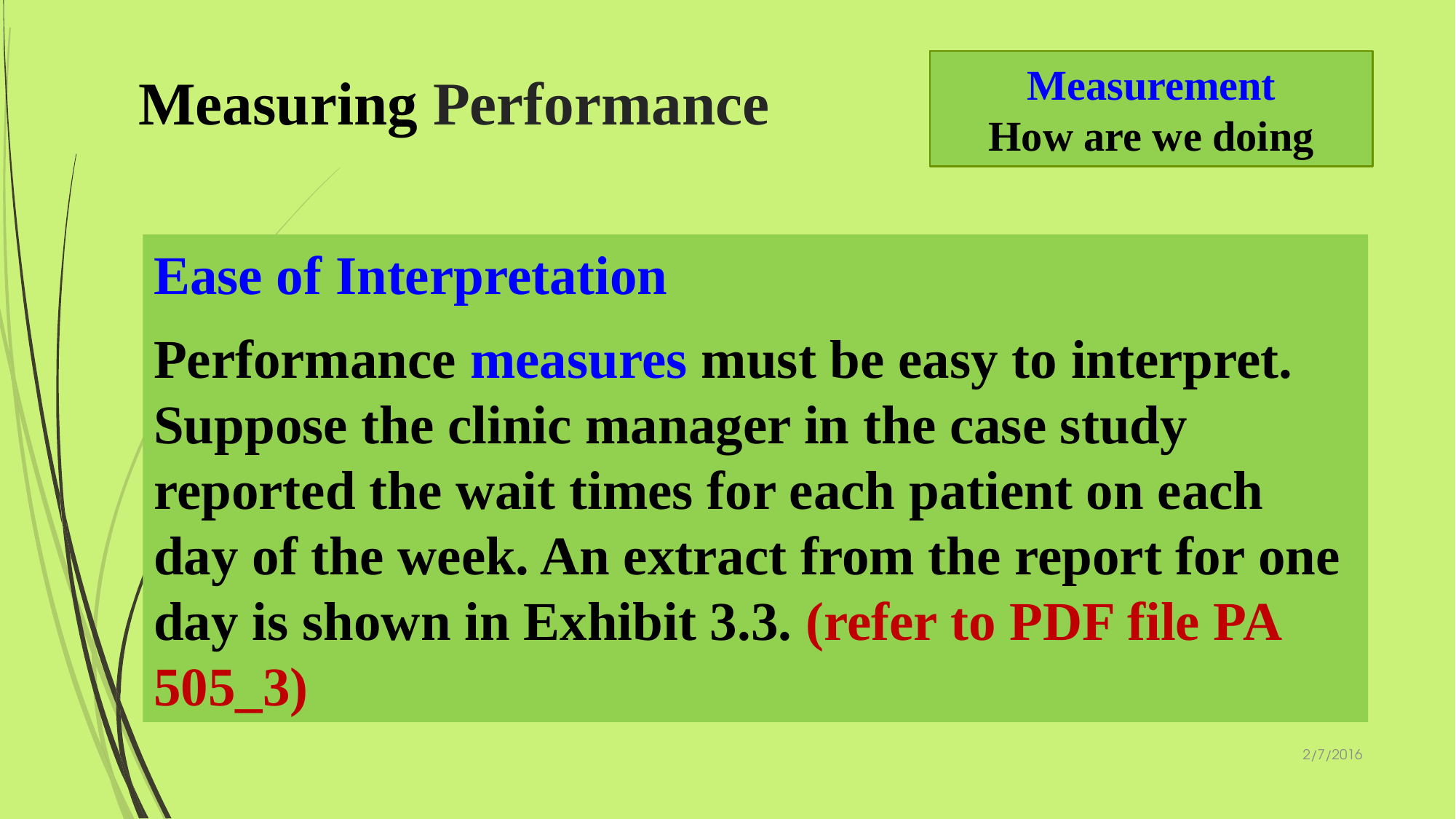

# Measuring Performance
Measurement
How are we doing

Ease of Interpretation
Performance measures must be easy to interpret. Suppose the clinic manager in the case study reported the wait times for each patient on each day of the week. An extract from the report for one day is shown in Exhibit 3.3. (refer to PDF file PA 505_3)
2/7/2016
Mohammed Alnaif Ph.D.